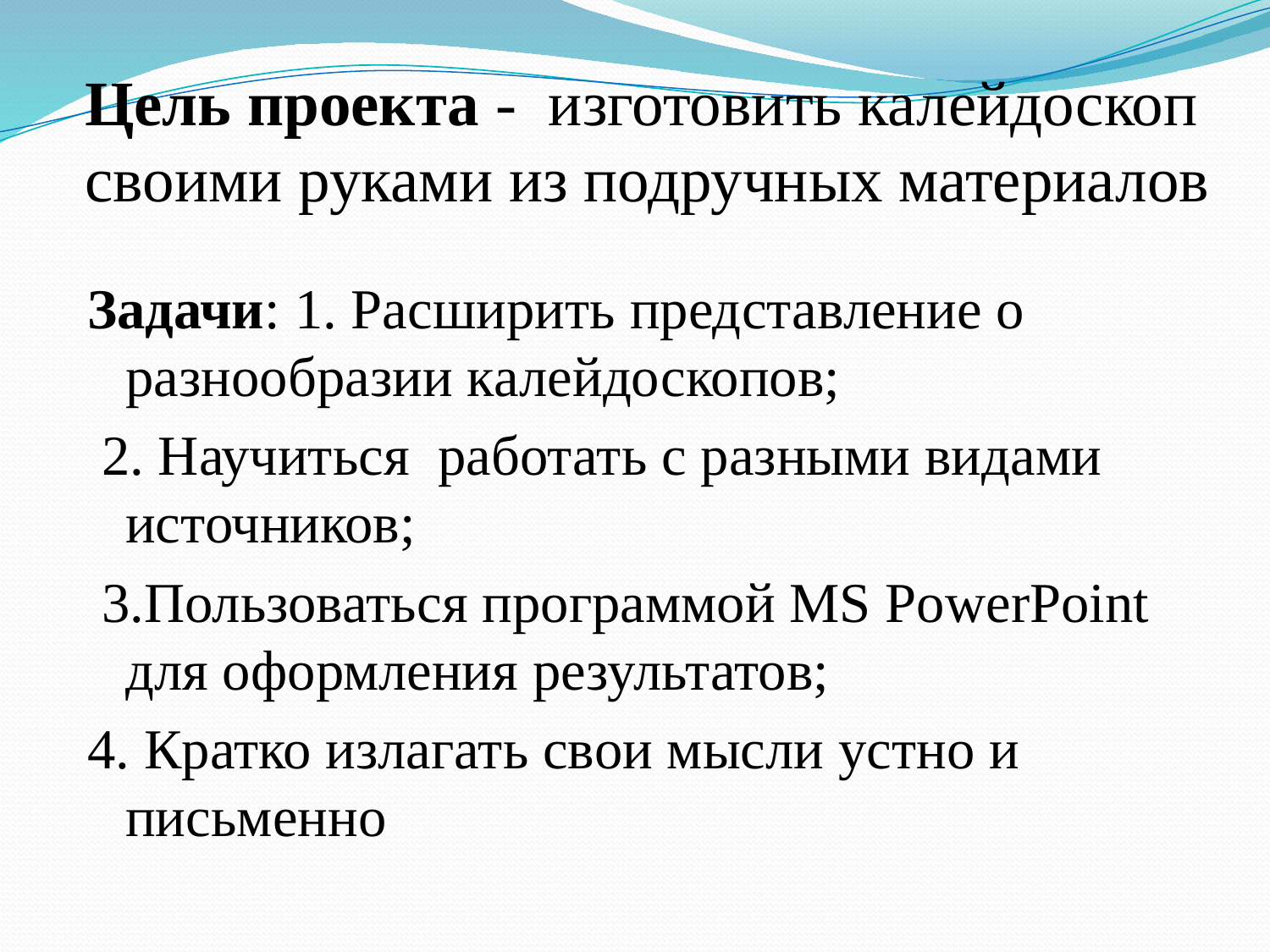

# Цель проекта -  изготовить калейдоскоп своими руками из подручных материалов
Задачи: 1. Расширить представление о разнообразии калейдоскопов;
 2. Научиться  работать с разными видами источников;
 3.Пользоваться программой MS PоwerPoint для оформления результатов;
4. Кратко излагать свои мысли устно и письменно